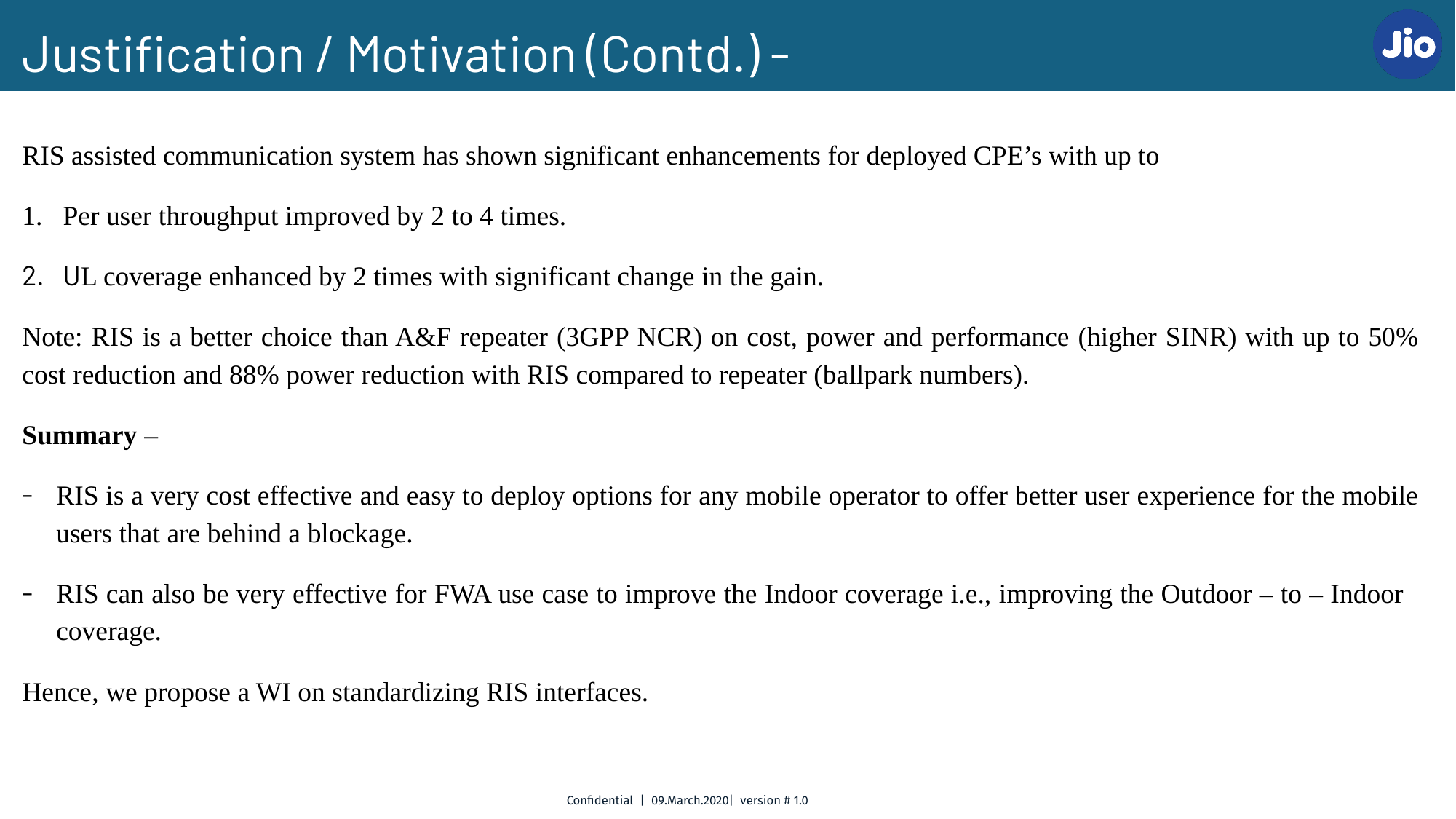

Justification / Motivation (Contd.) -
RIS assisted communication system has shown significant enhancements for deployed CPE’s with up to
Per user throughput improved by 2 to 4 times.
UL coverage enhanced by 2 times with significant change in the gain.
Note: RIS is a better choice than A&F repeater (3GPP NCR) on cost, power and performance (higher SINR) with up to 50% cost reduction and 88% power reduction with RIS compared to repeater (ballpark numbers).
Summary –
RIS is a very cost effective and easy to deploy options for any mobile operator to offer better user experience for the mobile users that are behind a blockage.
RIS can also be very effective for FWA use case to improve the Indoor coverage i.e., improving the Outdoor – to – Indoor   coverage.
Hence, we propose a WI on standardizing RIS interfaces.
Confidential  |  09.March.2020|  version # 1.0